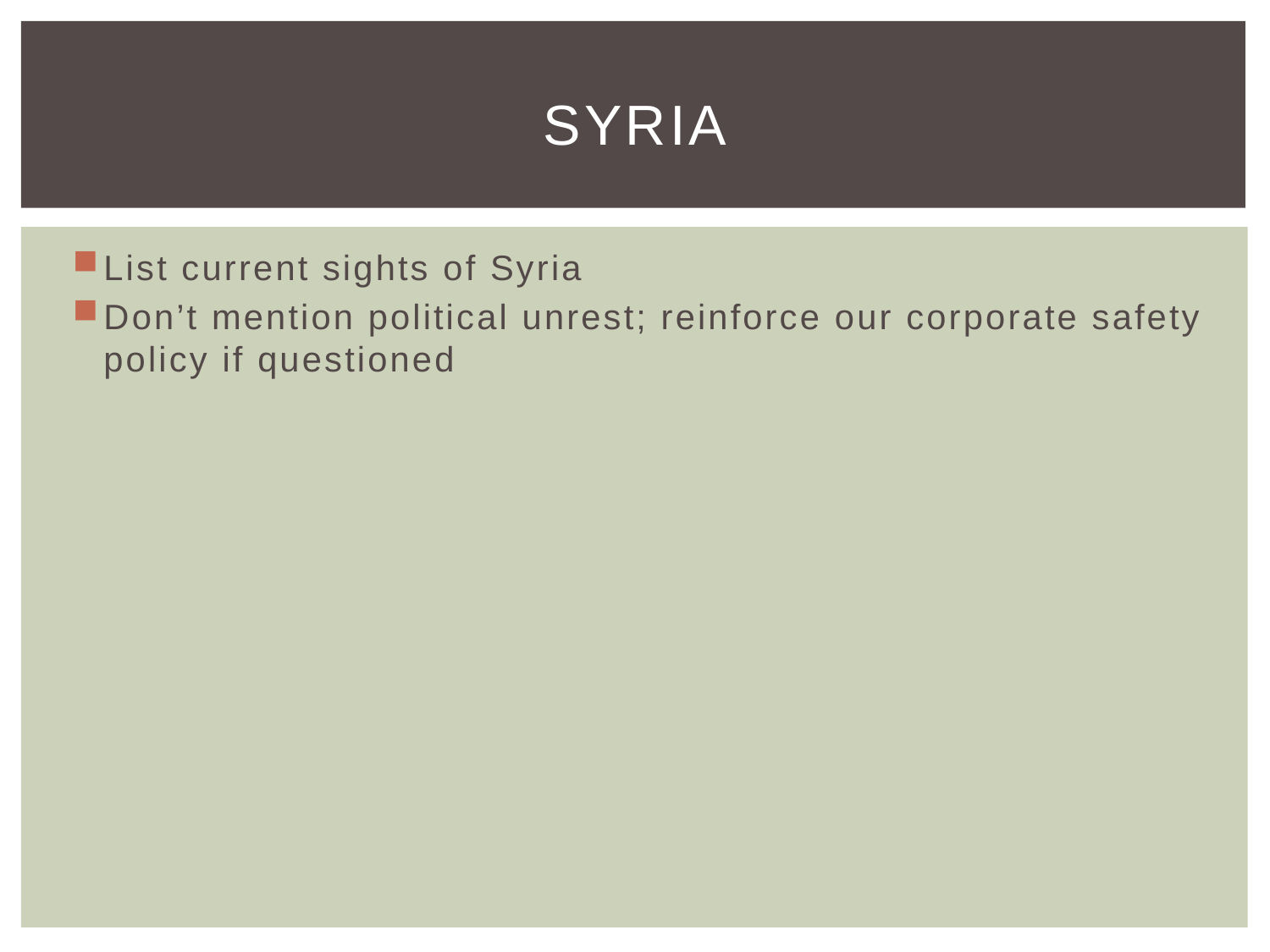

# syria
List current sights of Syria
Don’t mention political unrest; reinforce our corporate safety policy if questioned